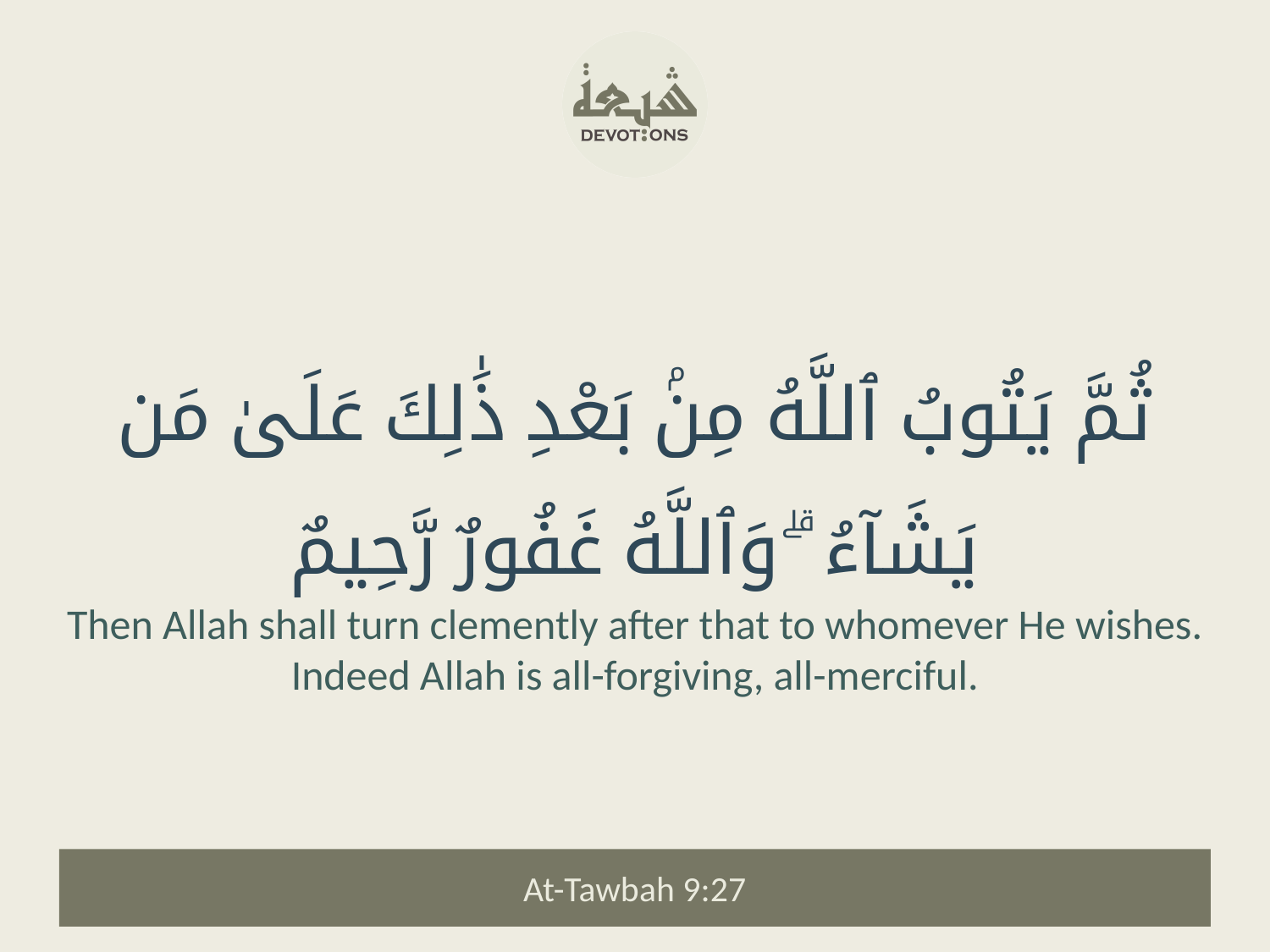

ثُمَّ يَتُوبُ ٱللَّهُ مِنۢ بَعْدِ ذَٰلِكَ عَلَىٰ مَن يَشَآءُ ۗ وَٱللَّهُ غَفُورٌ رَّحِيمٌ
Then Allah shall turn clemently after that to whomever He wishes. Indeed Allah is all-forgiving, all-merciful.
At-Tawbah 9:27